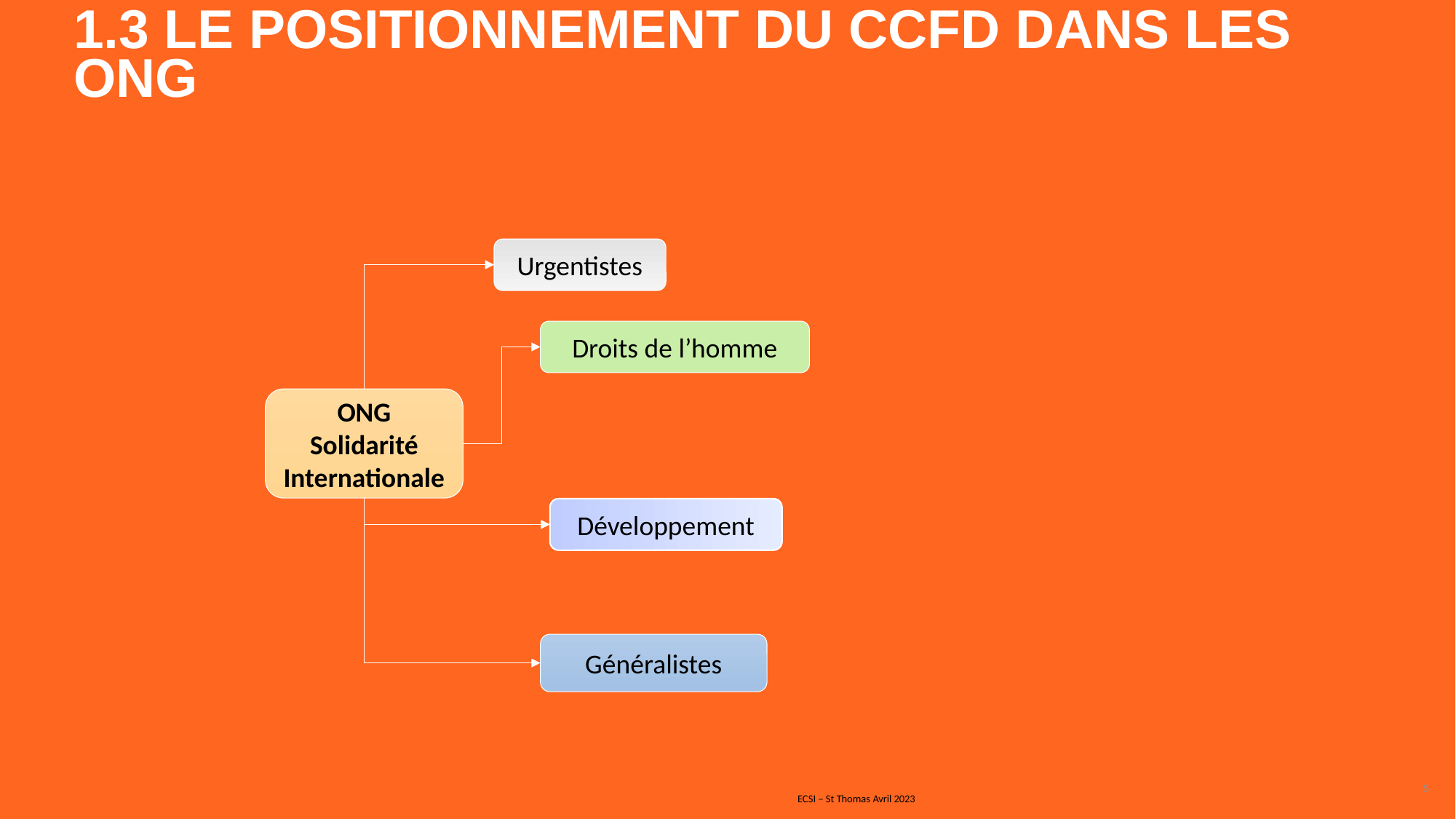

1.3 LE POSITIONNEMENT DU CCFD DANS LES ONG
Urgentistes
Droits de l’homme
ONG
Solidarité Internationale
Développement
Généralistes
5
ECSI – St Thomas Avril 2023